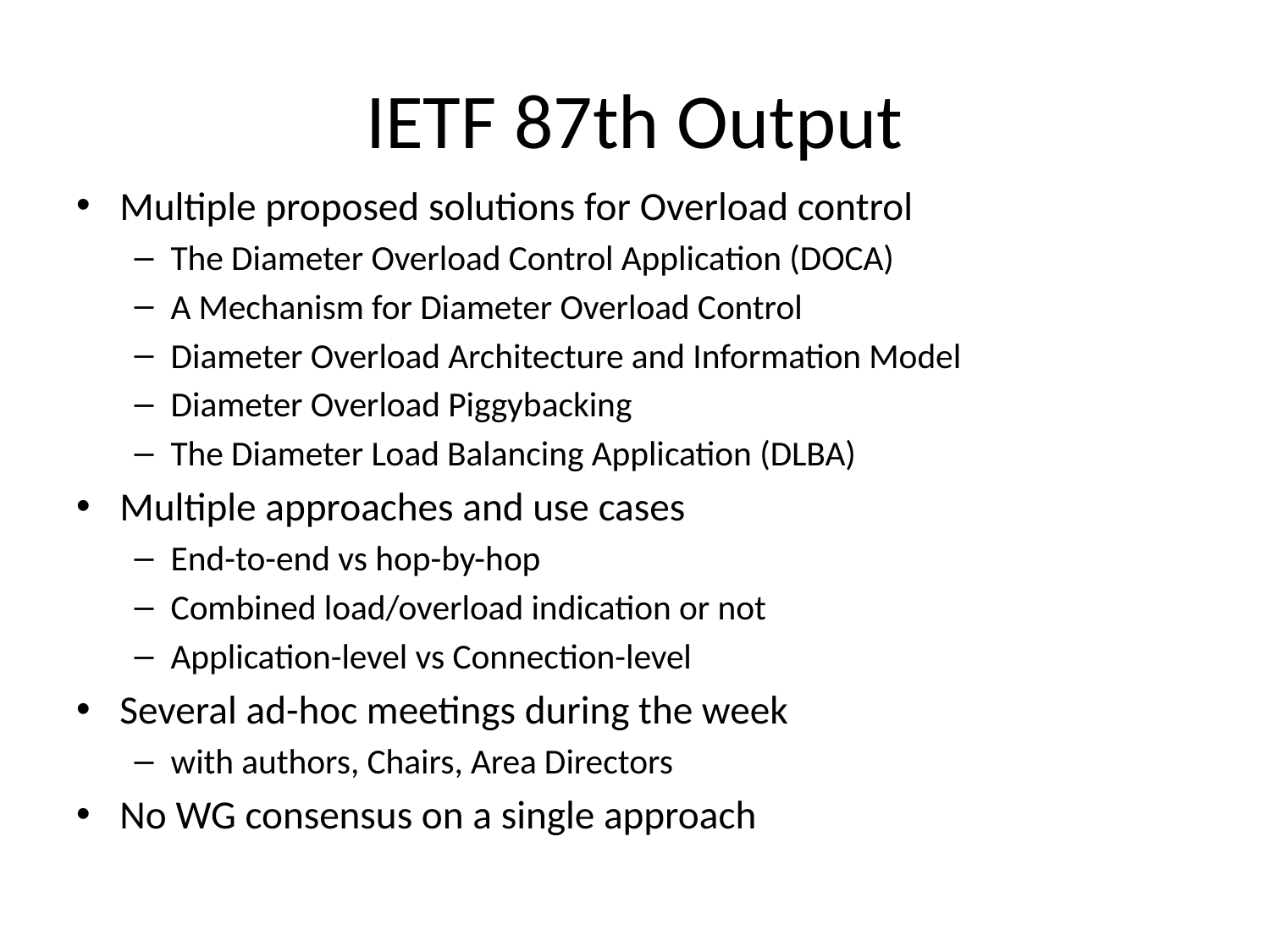

# IETF 87th Output
Multiple proposed solutions for Overload control
The Diameter Overload Control Application (DOCA)
A Mechanism for Diameter Overload Control
Diameter Overload Architecture and Information Model
Diameter Overload Piggybacking
The Diameter Load Balancing Application (DLBA)
Multiple approaches and use cases
End-to-end vs hop-by-hop
Combined load/overload indication or not
Application-level vs Connection-level
Several ad-hoc meetings during the week
with authors, Chairs, Area Directors
No WG consensus on a single approach